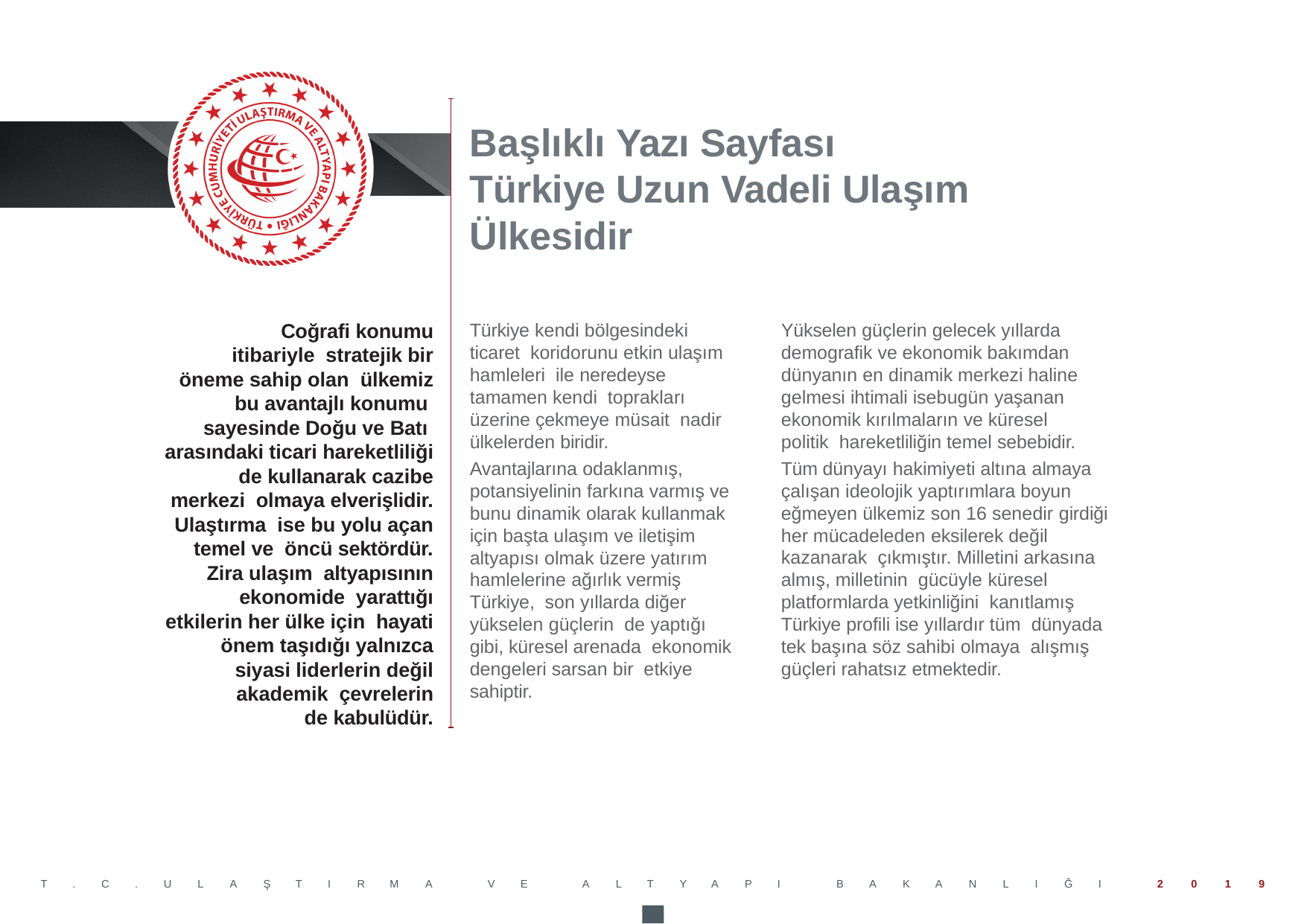

# Başlıklı Yazı Sayfası
Türkiye Uzun Vadeli Ulaşım Ülkesidir

Coğrafi konumu itibariyle  stratejik bir öneme sahip olan  ülkemiz bu avantajlı konumu  sayesinde Doğu ve Batı  arasındaki ticari hareketliliği  de kullanarak cazibe merkezi  olmaya elverişlidir. Ulaştırma  ise bu yolu açan temel ve  öncü sektördür. Zira ulaşım  altyapısının ekonomide  yarattığı etkilerin her ülke için  hayati önem taşıdığı yalnızca
siyasi liderlerin değil akademik  çevrelerin de kabulüdür.
Türkiye kendi bölgesindeki ticaret  koridorunu etkin ulaşım hamleleri  ile neredeyse tamamen kendi  toprakları üzerine çekmeye müsait  nadir ülkelerden biridir.
Avantajlarına odaklanmış,  potansiyelinin farkına varmış ve  bunu dinamik olarak kullanmak  için başta ulaşım ve iletişim  altyapısı olmak üzere yatırım  hamlelerine ağırlık vermiş Türkiye,  son yıllarda diğer yükselen güçlerin  de yaptığı gibi, küresel arenada  ekonomik dengeleri sarsan bir  etkiye sahiptir.
Yükselen güçlerin gelecek yıllarda  demografik ve ekonomik bakımdan  dünyanın en dinamik merkezi haline  gelmesi ihtimali isebugün yaşanan  ekonomik kırılmaların ve küresel politik  hareketliliğin temel sebebidir.
Tüm dünyayı hakimiyeti altına almaya  çalışan ideolojik yaptırımlara boyun  eğmeyen ülkemiz son 16 senedir girdiği  her mücadeleden eksilerek değil kazanarak  çıkmıştır. Milletini arkasına almış, milletinin  gücüyle küresel platformlarda yetkinliğini  kanıtlamış Türkiye profili ise yıllardır tüm  dünyada tek başına söz sahibi olmaya  alışmış güçleri rahatsız etmektedir.

2
0
1
9
T
.
C
.
U
L
A
Ş
T
I
R
M
A
V
E
A
L
T
Y
A
P
I
B
A
K
A
N
L
I
Ğ
I